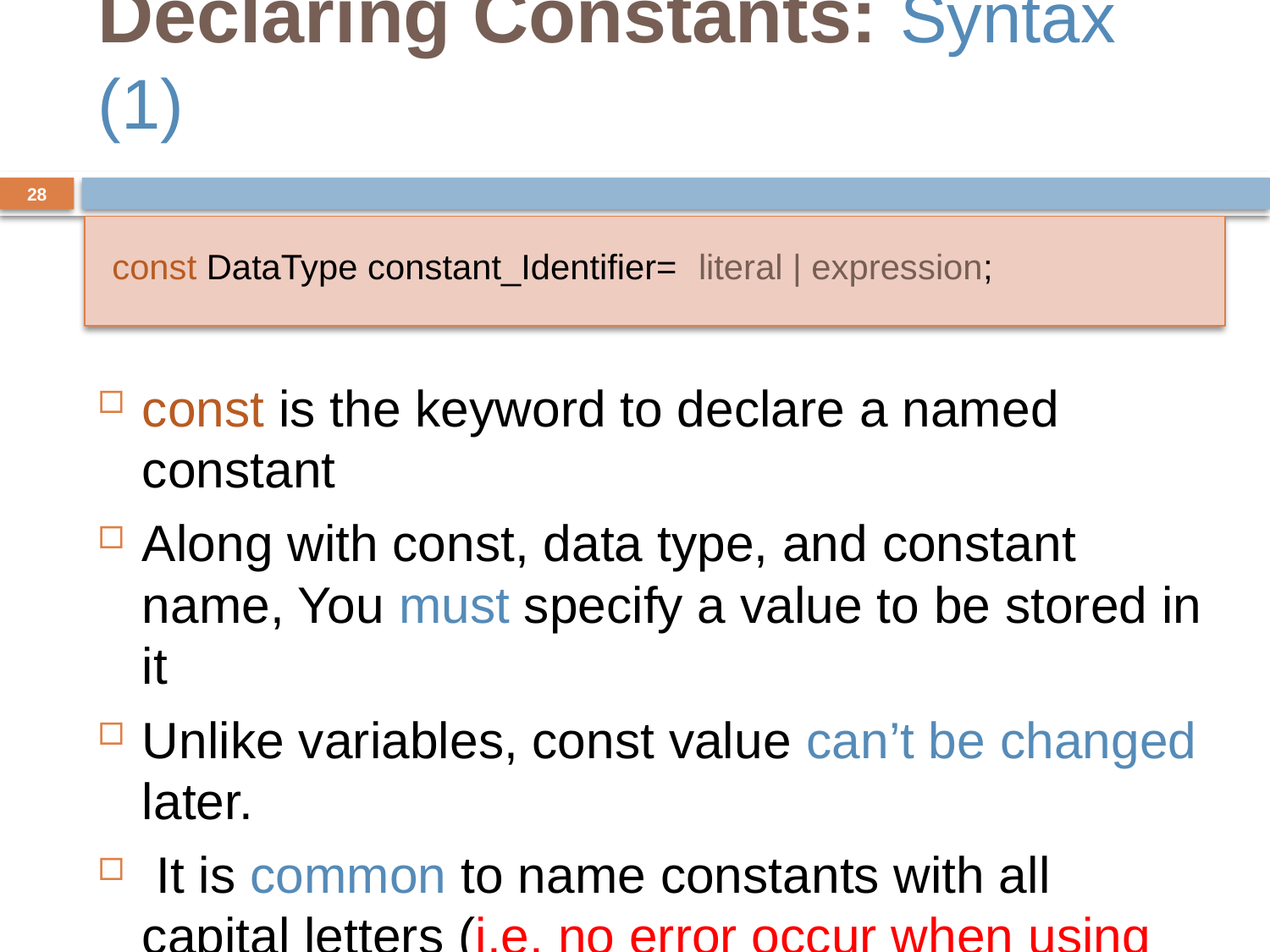

# Declaring Constants: Syntax (1)
28

 const DataType constant_Identifier= literal | expression;

const is the keyword to declare a named constant
Along with const, data type, and constant name, You must specify a value to be stored in it
Unlike variables, const value can’t be changed later.
 It is common to name constants with all capital letters (i.e. no error occur when using small letters)